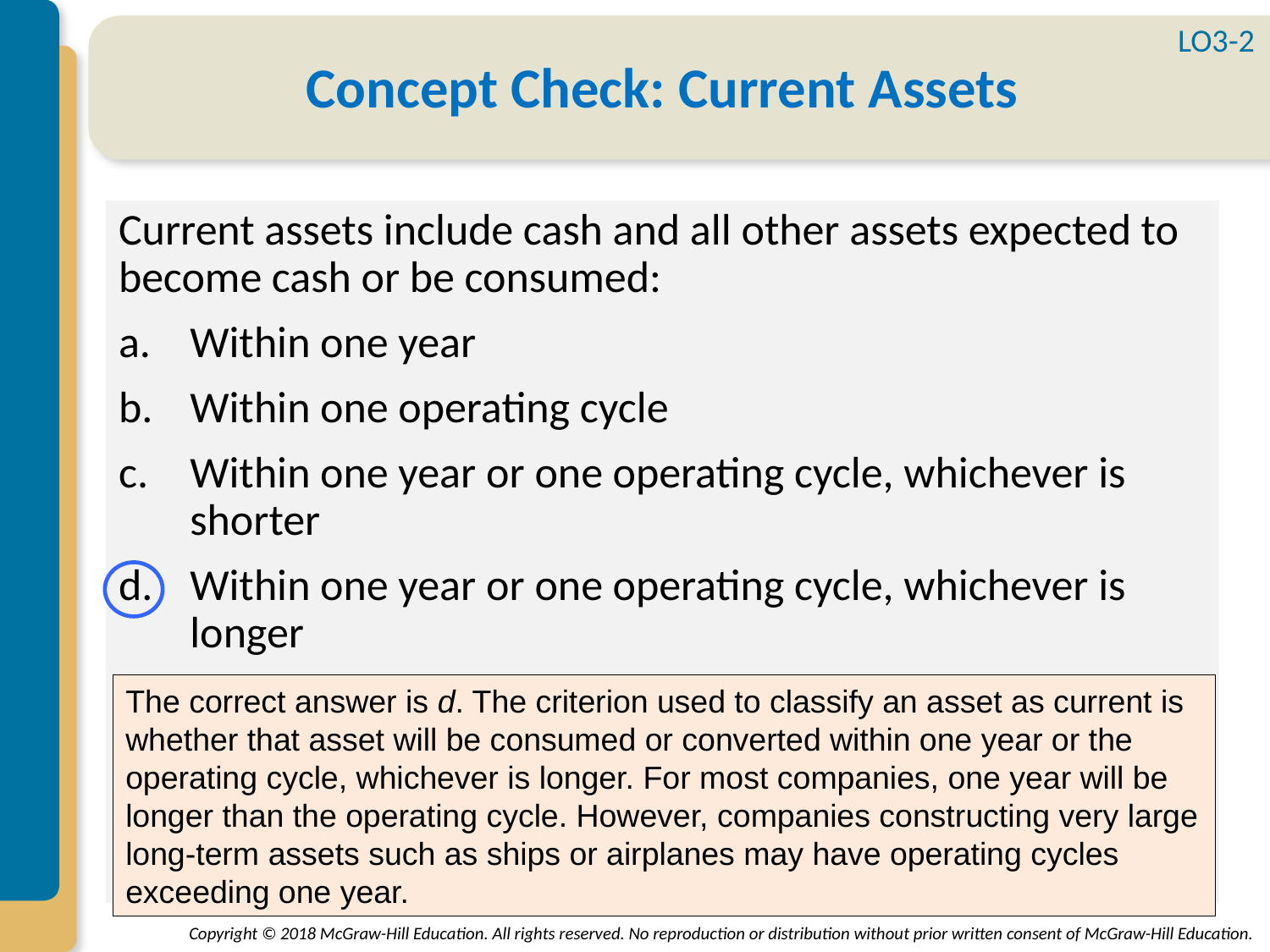

LO3-2
# Concept Check: Current Assets
Current assets include cash and all other assets expected to become cash or be consumed:
Within one year
Within one operating cycle
Within one year or one operating cycle, whichever is shorter
Within one year or one operating cycle, whichever is longer

The correct answer is d. The criterion used to classify an asset as current is whether that asset will be consumed or converted within one year or the operating cycle, whichever is longer. For most companies, one year will be longer than the operating cycle. However, companies constructing very large long-term assets such as ships or airplanes may have operating cycles exceeding one year.